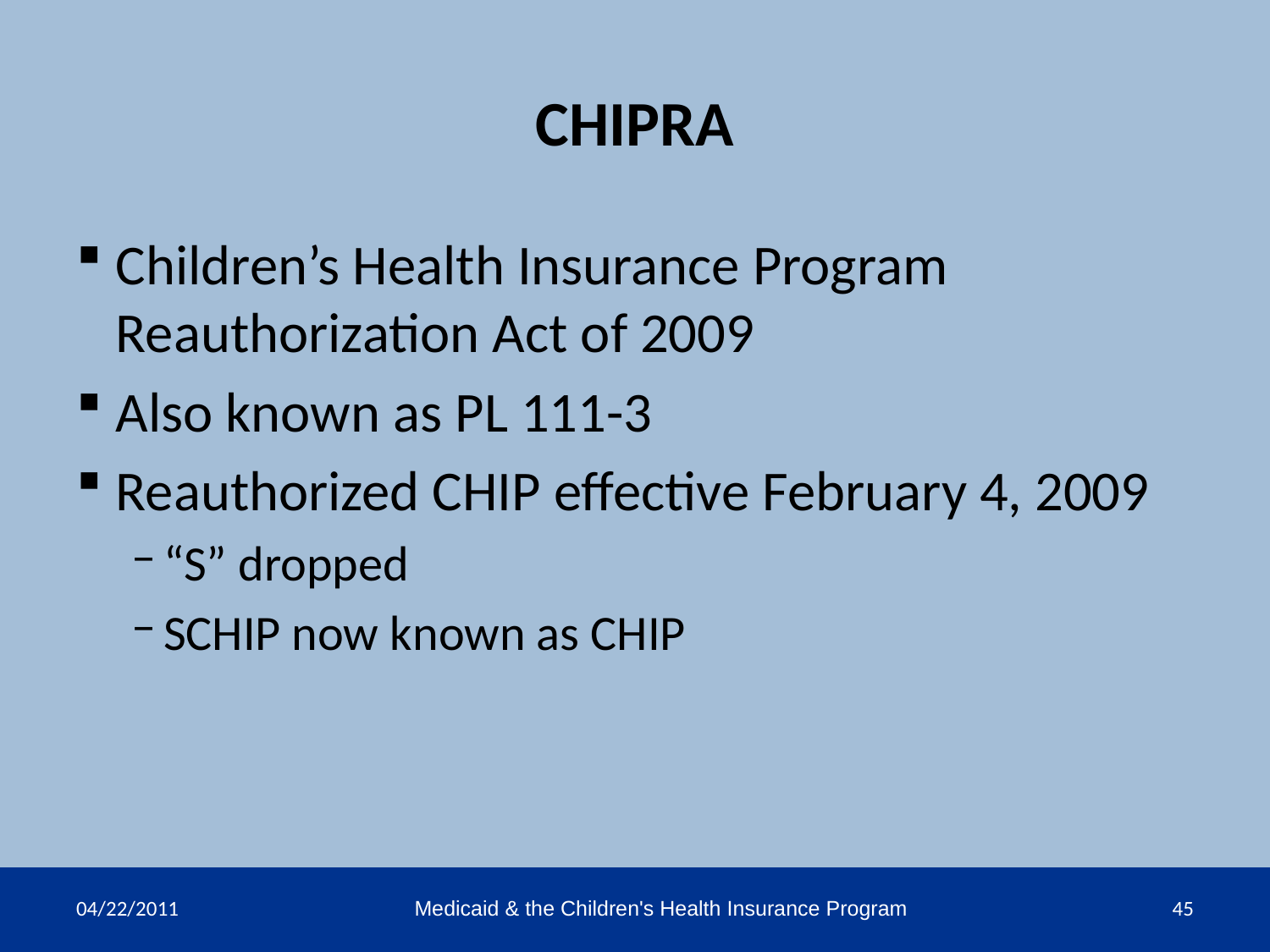

# CHIPRA
Children’s Health Insurance Program Reauthorization Act of 2009
Also known as PL 111-3
Reauthorized CHIP effective February 4, 2009
“S” dropped
SCHIP now known as CHIP
04/22/2011
Medicaid & the Children's Health Insurance Program
45